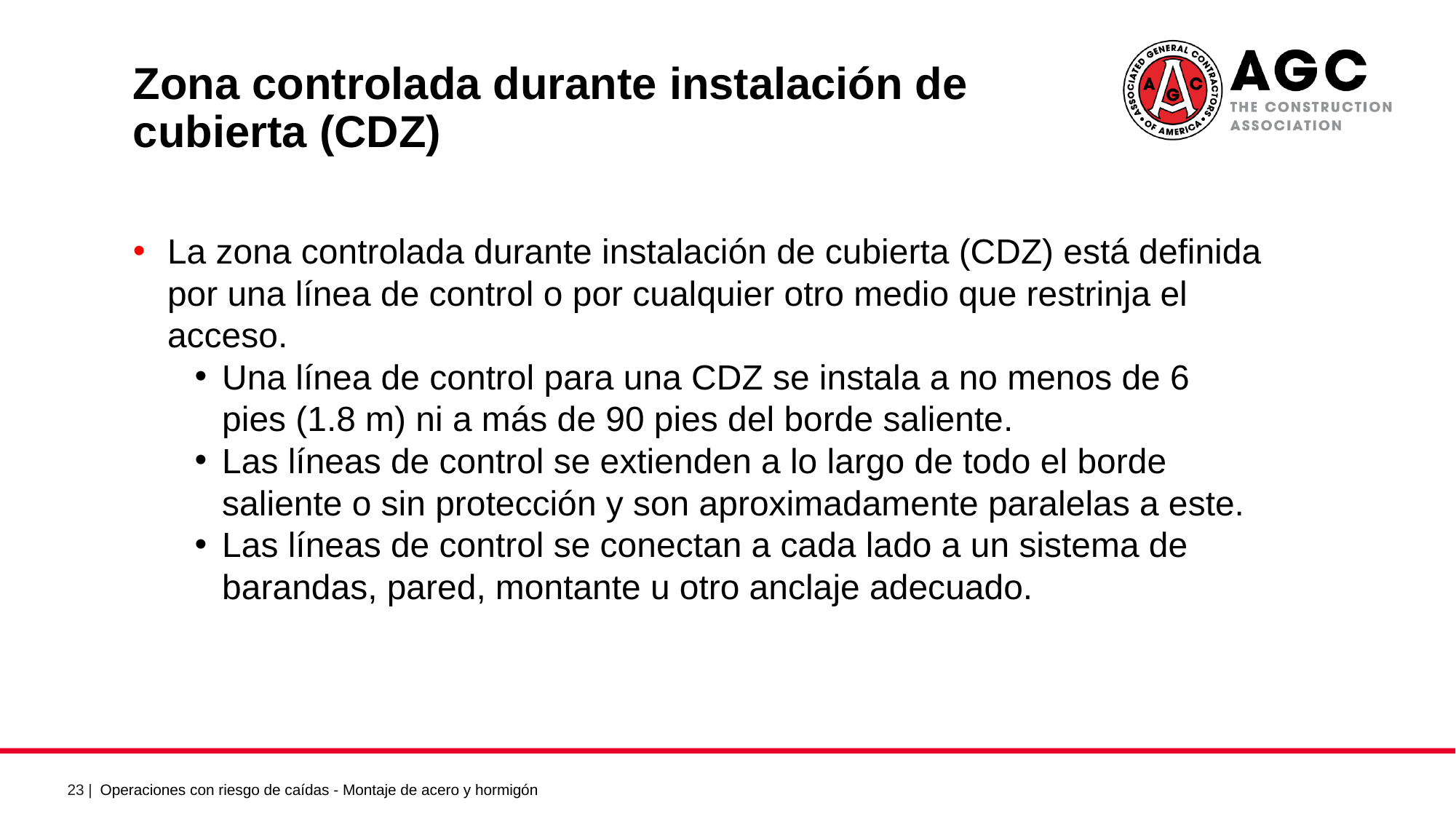

Zona controlada durante instalación de cubierta (CDZ) 2
La zona controlada durante instalación de cubierta (CDZ) está definida por una línea de control o por cualquier otro medio que restrinja el acceso.
Una línea de control para una CDZ se instala a no menos de 6 pies (1.8 m) ni a más de 90 pies del borde saliente.
Las líneas de control se extienden a lo largo de todo el borde saliente o sin protección y son aproximadamente paralelas a este.
Las líneas de control se conectan a cada lado a un sistema de barandas, pared, montante u otro anclaje adecuado.
Operaciones con riesgo de caídas - Montaje de acero y hormigón